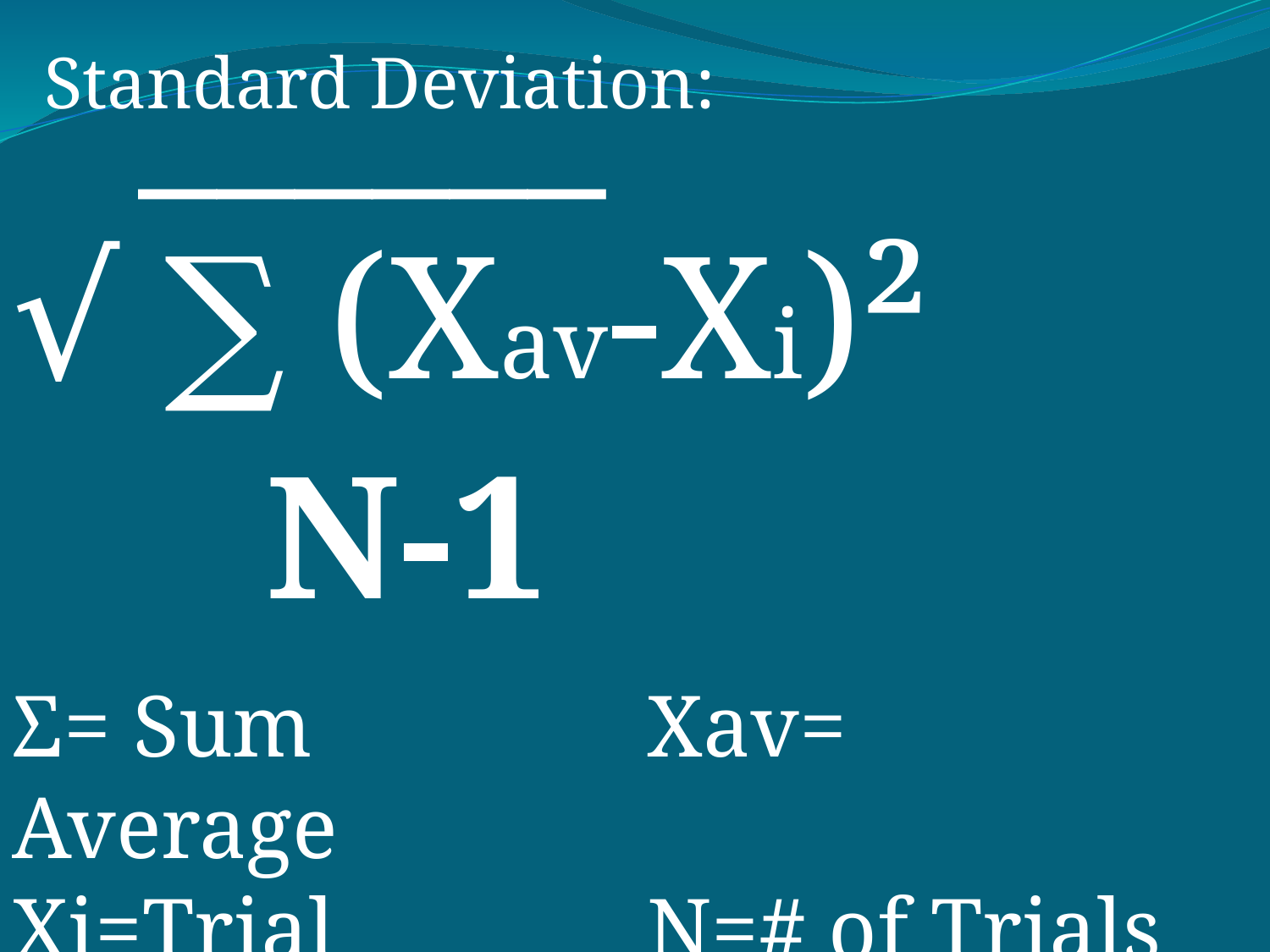

______
√ ∑ (Xav-Xi)²

		Ν-1

Standard Deviation:
Σ= Sum			Xav= Average
Xi=Trial			N=# of Trials